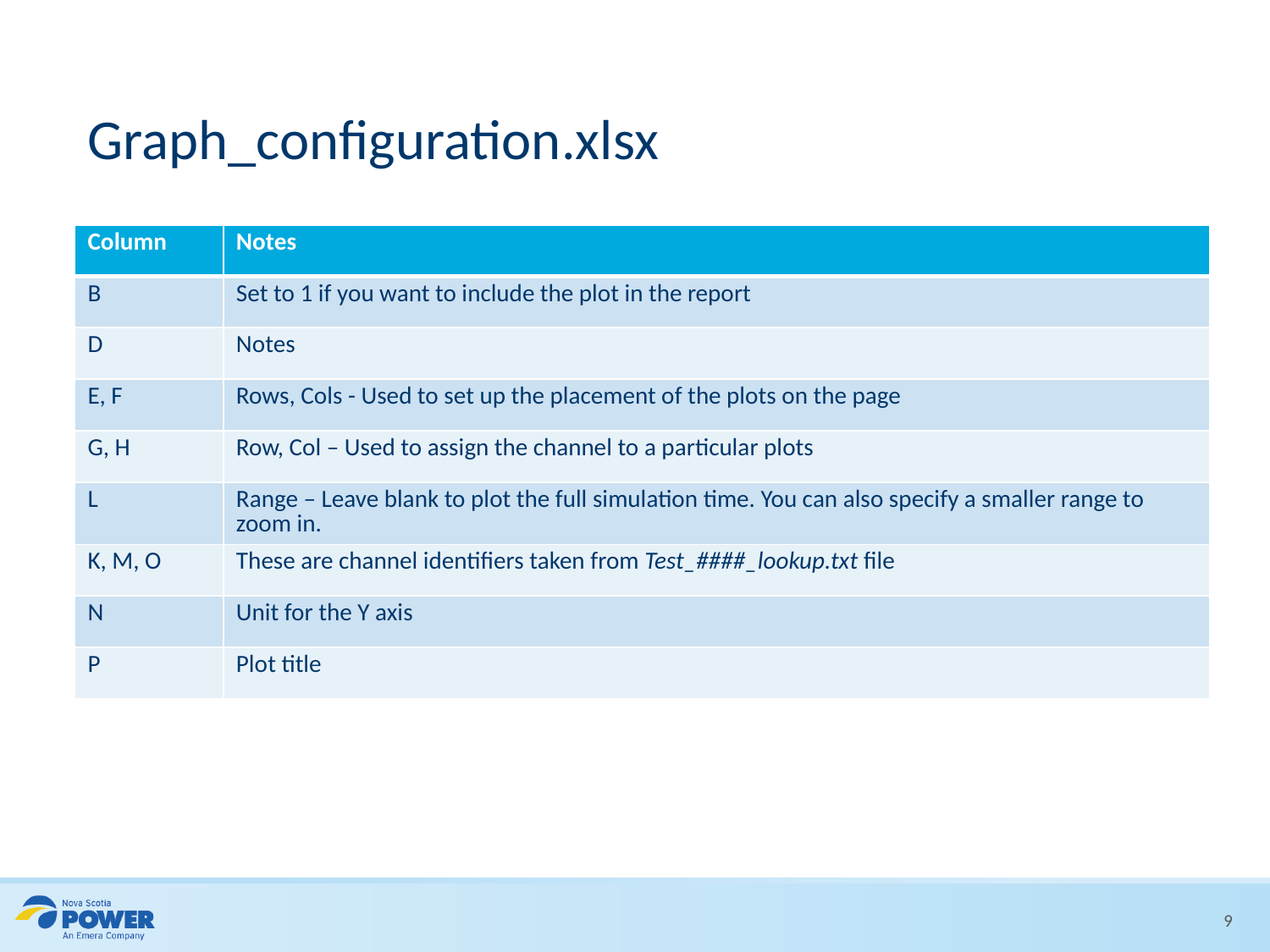

# Graph_configuration.xlsx
| Column | Notes |
| --- | --- |
| B | Set to 1 if you want to include the plot in the report |
| D | Notes |
| E, F | Rows, Cols - Used to set up the placement of the plots on the page |
| G, H | Row, Col – Used to assign the channel to a particular plots |
| L | Range – Leave blank to plot the full simulation time. You can also specify a smaller range to zoom in. |
| K, M, O | These are channel identifiers taken from Test\_####\_lookup.txt file |
| N | Unit for the Y axis |
| P | Plot title |
9